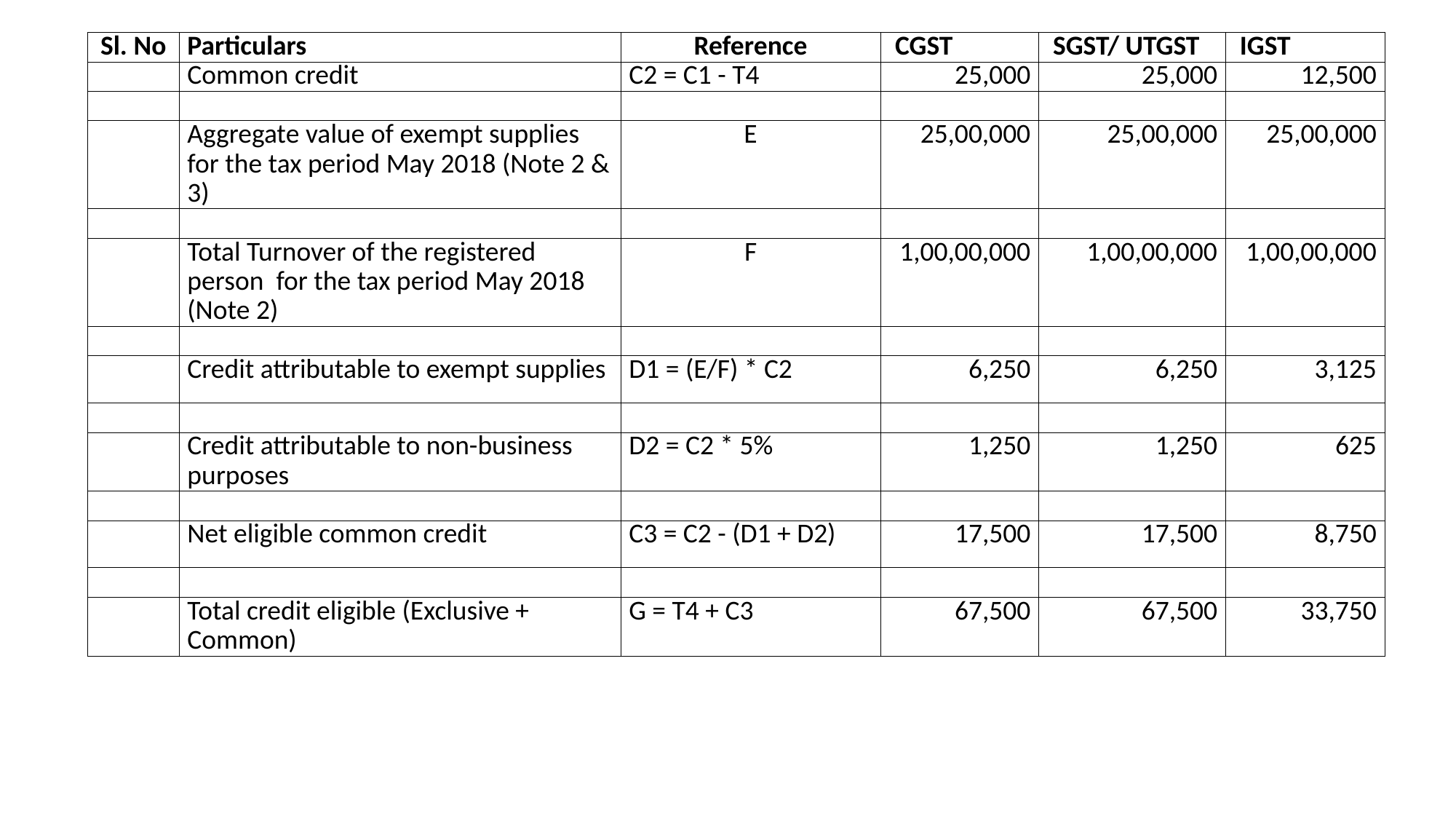

| Sl. No | Particulars | Reference | CGST | SGST/ UTGST | IGST |
| --- | --- | --- | --- | --- | --- |
|  | Common credit | C2 = C1 - T4 | 25,000 | 25,000 | 12,500 |
|  |  |  |  |  |  |
|  | Aggregate value of exempt supplies for the tax period May 2018 (Note 2 & 3) | E | 25,00,000 | 25,00,000 | 25,00,000 |
|  |  |  |  |  |  |
|  | Total Turnover of the registered person for the tax period May 2018 (Note 2) | F | 1,00,00,000 | 1,00,00,000 | 1,00,00,000 |
|  |  |  |  |  |  |
|  | Credit attributable to exempt supplies | D1 = (E/F) \* C2 | 6,250 | 6,250 | 3,125 |
|  |  |  |  |  |  |
|  | Credit attributable to non-business purposes | D2 = C2 \* 5% | 1,250 | 1,250 | 625 |
|  |  |  |  |  |  |
|  | Net eligible common credit | C3 = C2 - (D1 + D2) | 17,500 | 17,500 | 8,750 |
|  |  |  |  |  |  |
|  | Total credit eligible (Exclusive + Common) | G = T4 + C3 | 67,500 | 67,500 | 33,750 |